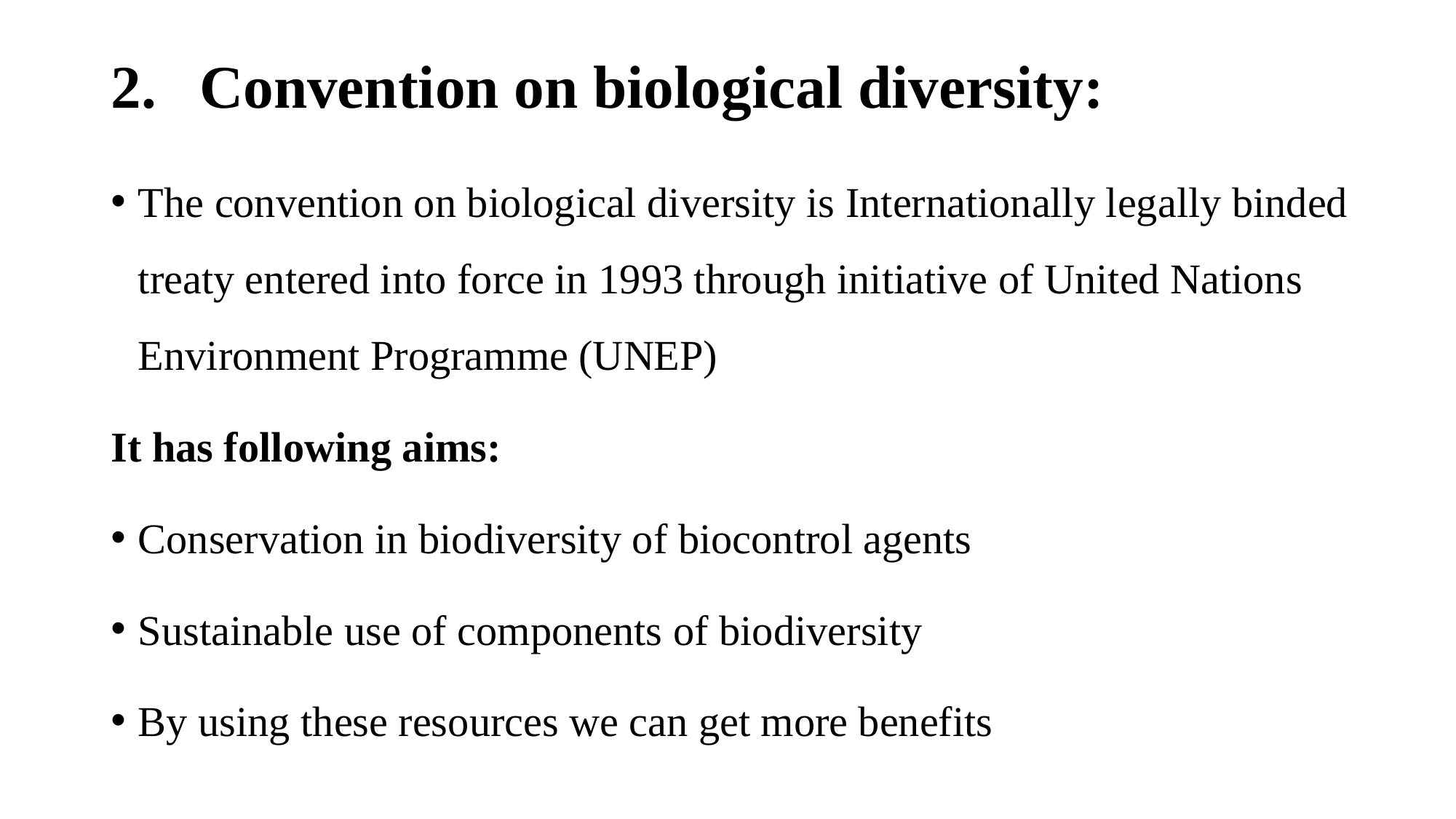

# Convention on biological diversity:
The convention on biological diversity is Internationally legally binded treaty entered into force in 1993 through initiative of United Nations Environment Programme (UNEP)
It has following aims:
Conservation in biodiversity of biocontrol agents
Sustainable use of components of biodiversity
By using these resources we can get more benefits